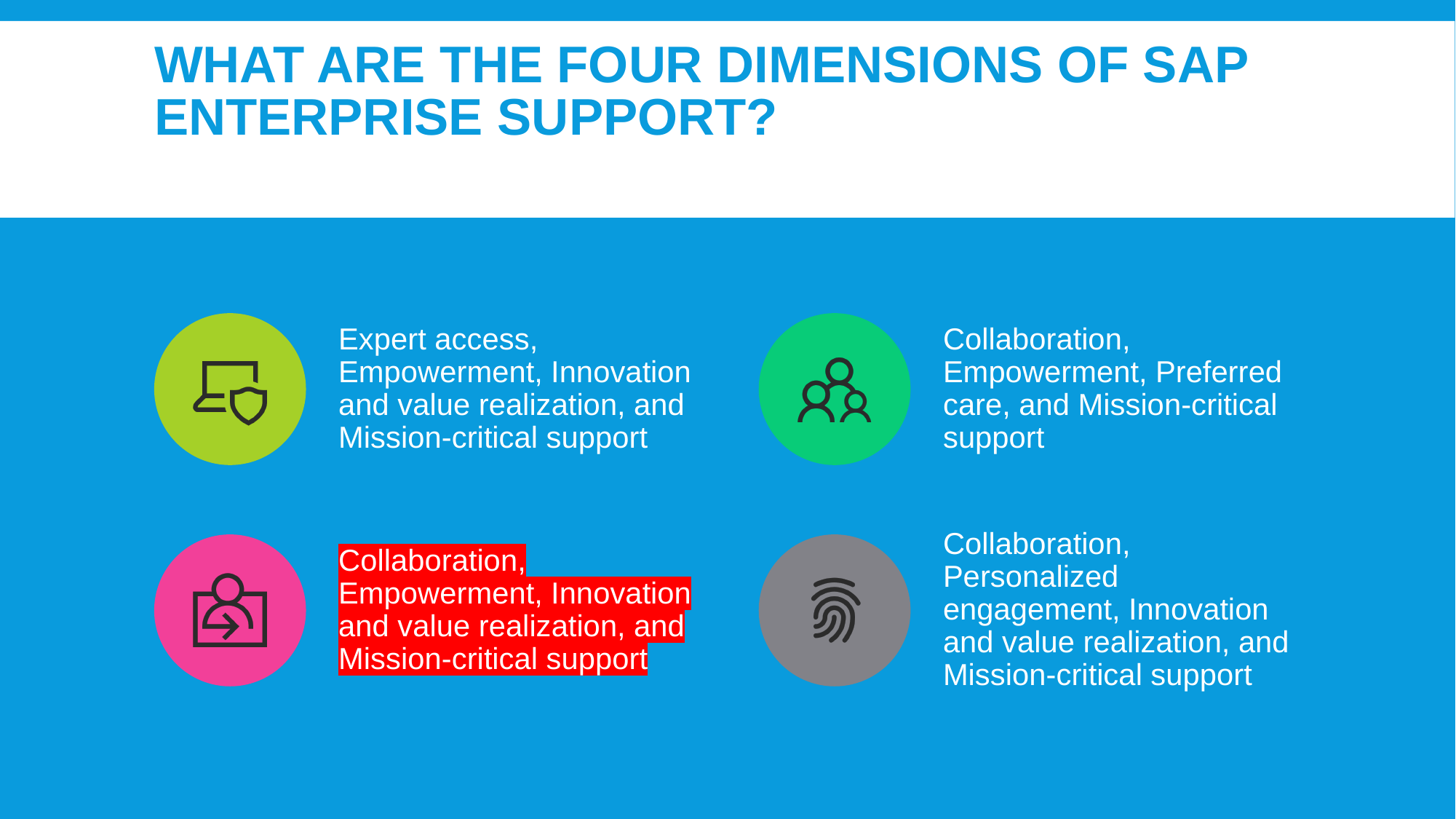

# What are the four dimensions of SAP Enterprise Support?
Expert access, Empowerment, Innovation and value realization, and Mission-critical support
Collaboration, Empowerment, Preferred care, and Mission-critical support
Collaboration, Empowerment, Innovation and value realization, and Mission-critical support
Collaboration, Personalized engagement, Innovation and value realization, and Mission-critical support